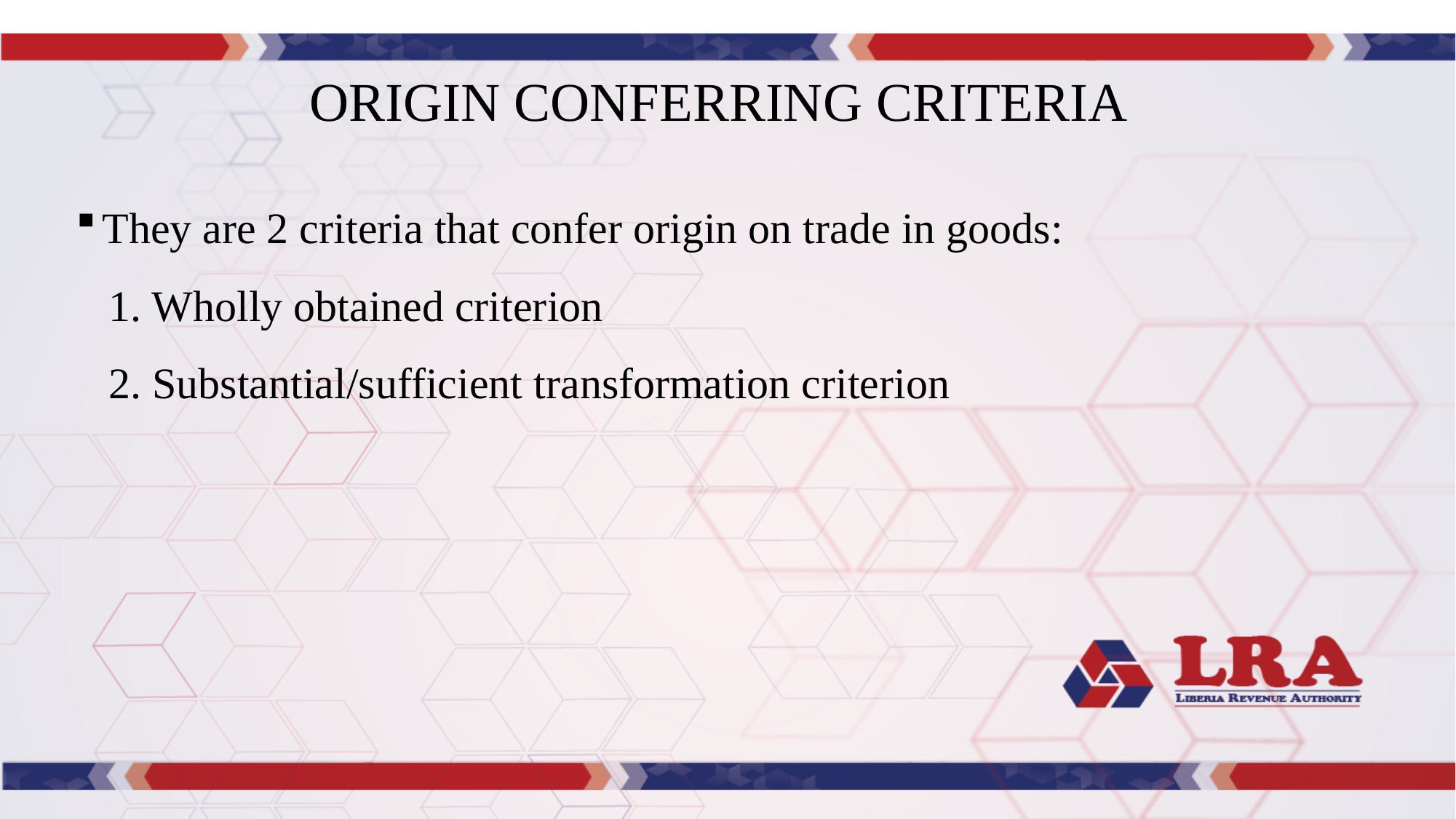

# ORIGIN CONFERRING CRITERIA
They are 2 criteria that confer origin on trade in goods:
   1. Wholly obtained criterion
   2. Substantial/sufficient transformation criterion